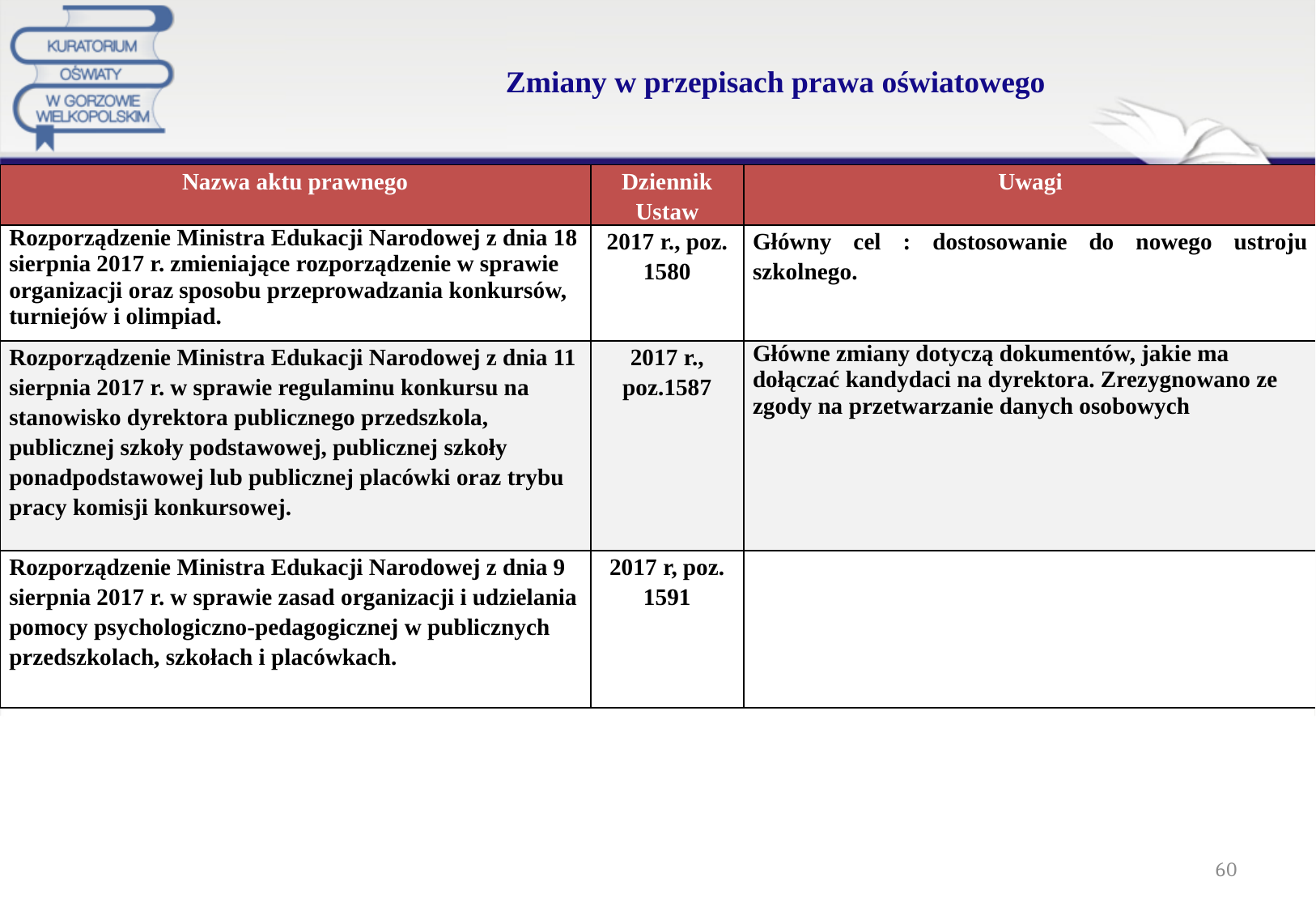

# Zmiany w przepisach prawa oświatowego
| Nazwa aktu prawnego | Dziennik Ustaw | Uwagi |
| --- | --- | --- |
| Rozporządzenie Ministra Edukacji Narodowej z dnia 18 sierpnia 2017 r. zmieniające rozporządzenie w sprawie organizacji oraz sposobu przeprowadzania konkursów, turniejów i olimpiad. | 2017 r., poz. 1580 | Główny cel : dostosowanie do nowego ustroju szkolnego. |
| Rozporządzenie Ministra Edukacji Narodowej z dnia 11 sierpnia 2017 r. w sprawie regulaminu konkursu na stanowisko dyrektora publicznego przedszkola, publicznej szkoły podstawowej, publicznej szkoły ponadpodstawowej lub publicznej placówki oraz trybu pracy komisji konkursowej. | 2017 r., poz.1587 | Główne zmiany dotyczą dokumentów, jakie ma dołączać kandydaci na dyrektora. Zrezygnowano ze zgody na przetwarzanie danych osobowych |
| Rozporządzenie Ministra Edukacji Narodowej z dnia 9 sierpnia 2017 r. w sprawie zasad organizacji i udzielania pomocy psychologiczno-pedagogicznej w publicznych przedszkolach, szkołach i placówkach. | 2017 r, poz. 1591 |  |
60